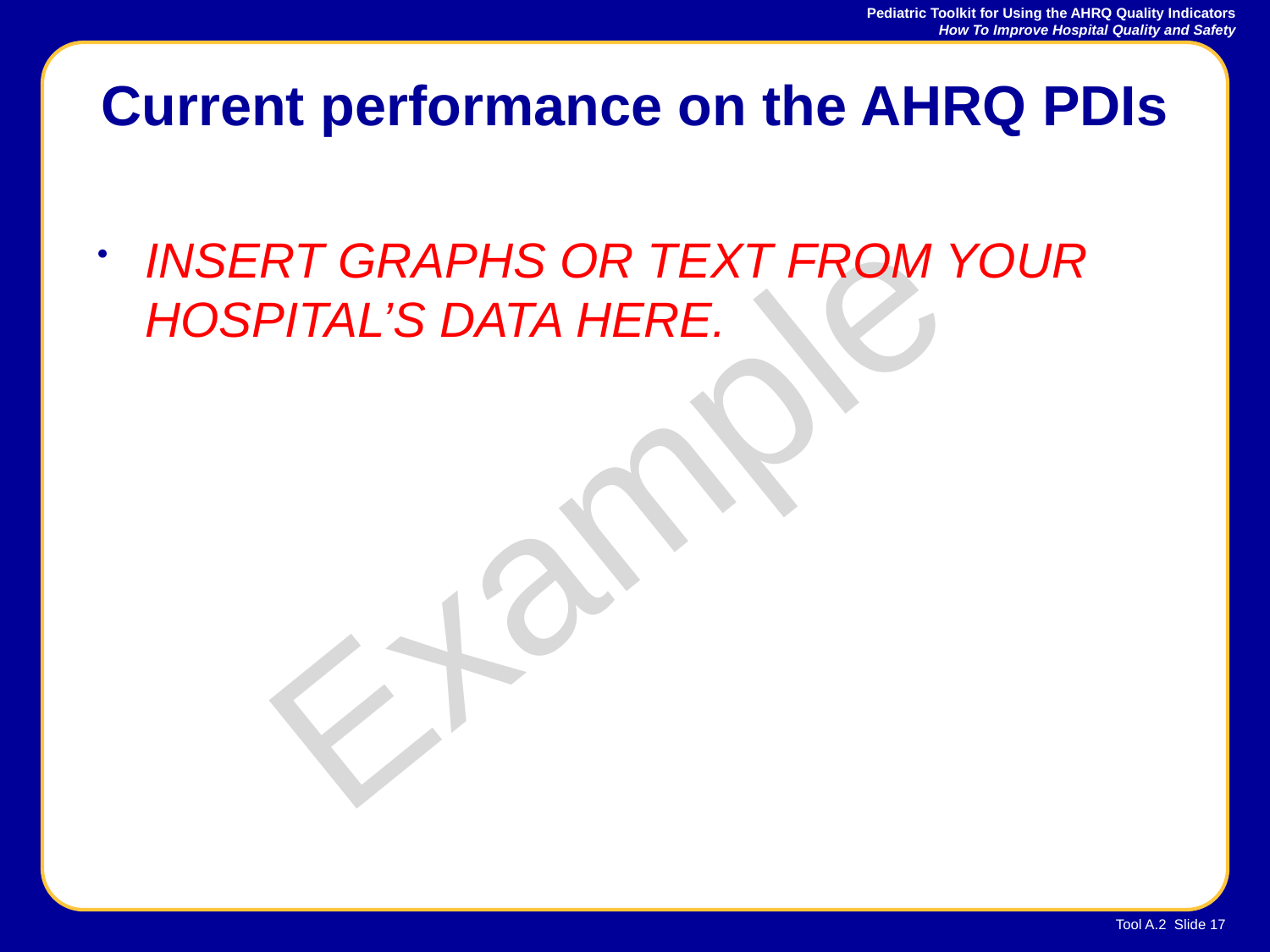

INSERT GRAPHS OR TEXT FROM YOUR HOSPITAL’S DATA HERE.
# Current performance on the AHRQ PDIs
Example